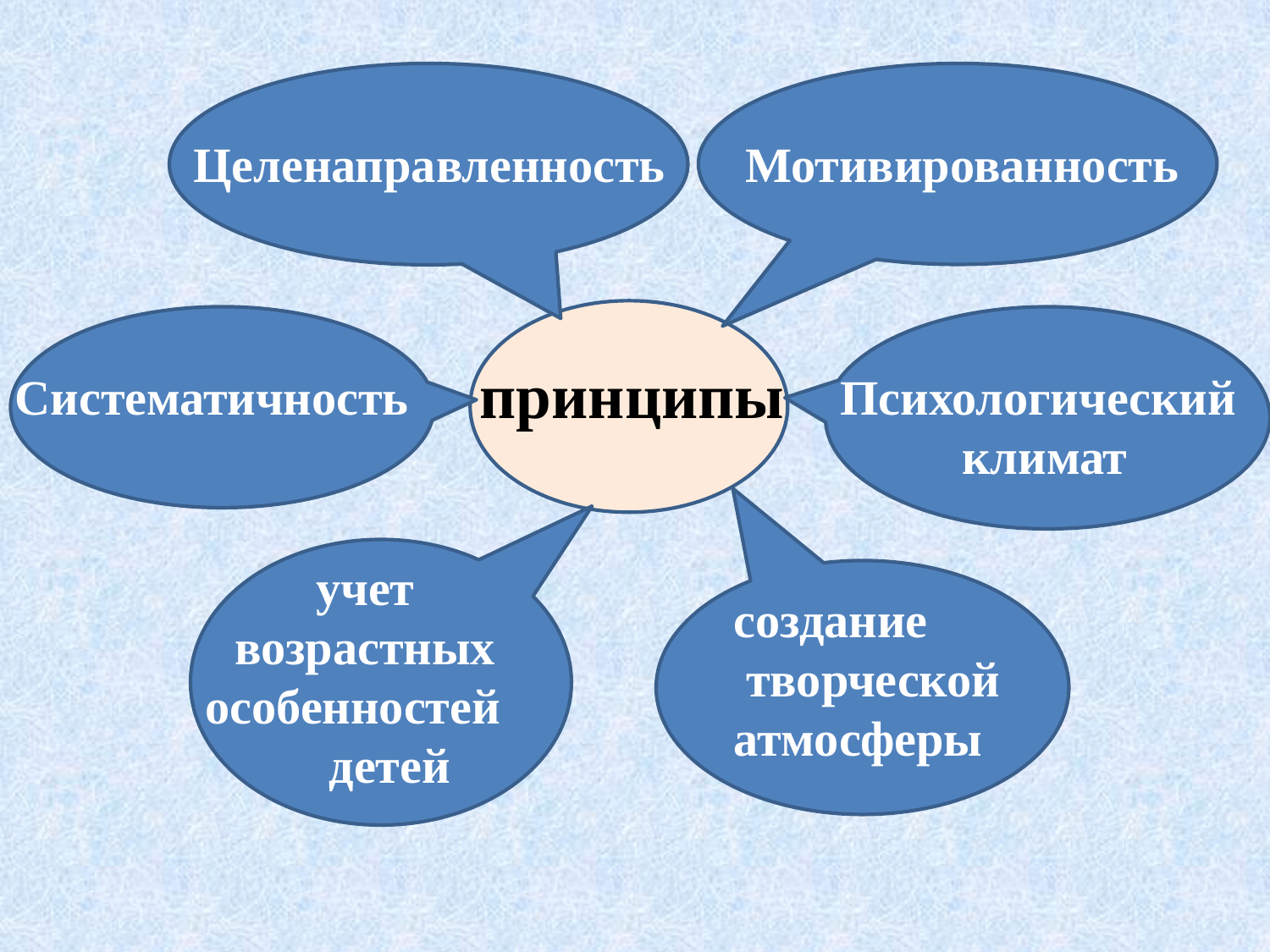

Целенаправленность
Мотивированность

принципы

Систематичность
Психологический
 климат

учет возрастных особенностей
    детей

создание
 творческой
атмосферы